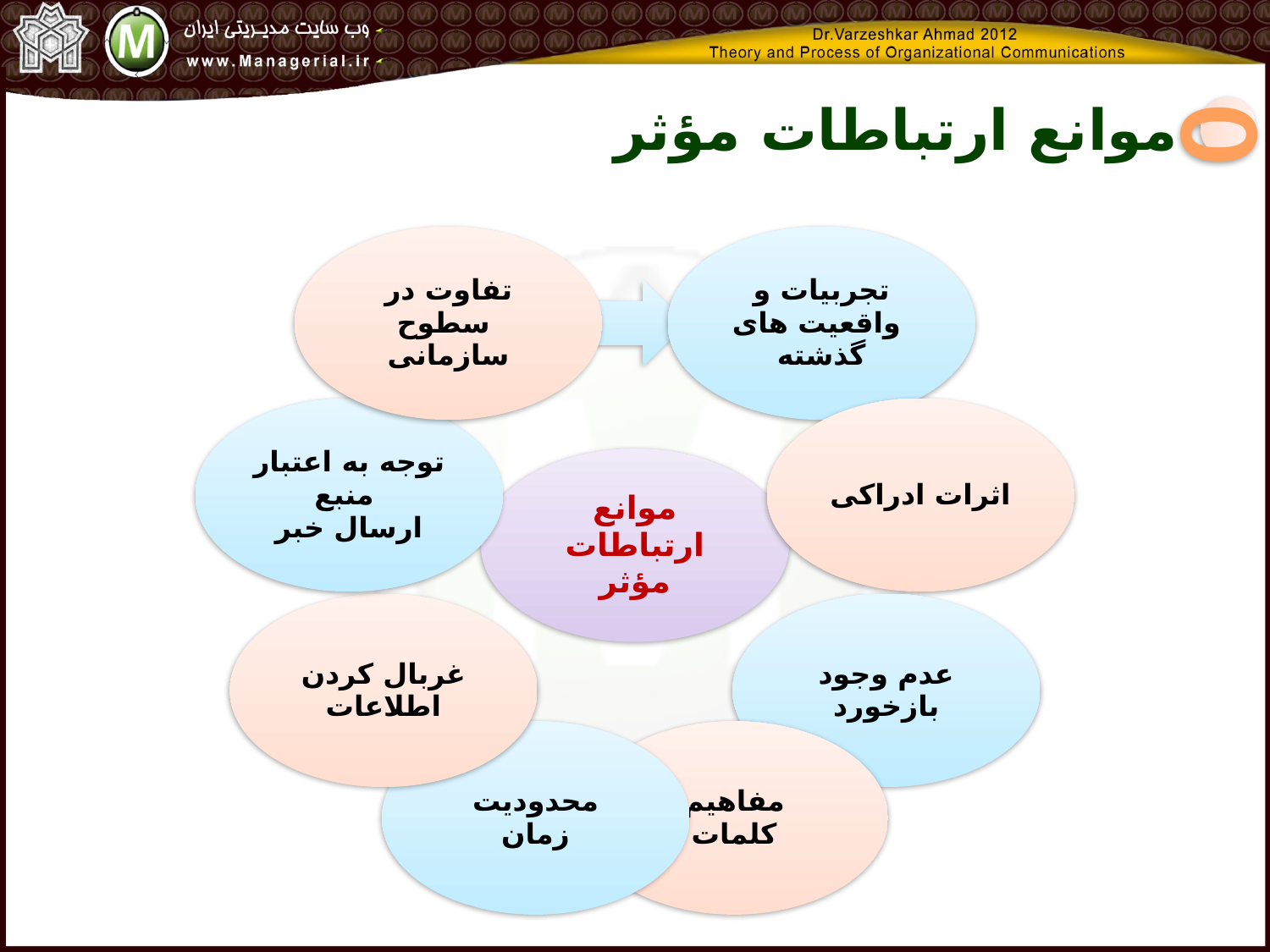

موانع ارتباطات مؤثر
0
موانع
ارتباطات مؤثر
تجربیات و واقعیت های
گذشته
اثرات ادراکی
عدم وجود بازخورد
مفاهیم کلمات
توجه به اعتبار منبع
ارسال خبر
محدودیت زمان
تفاوت در سطوح
سازمانی